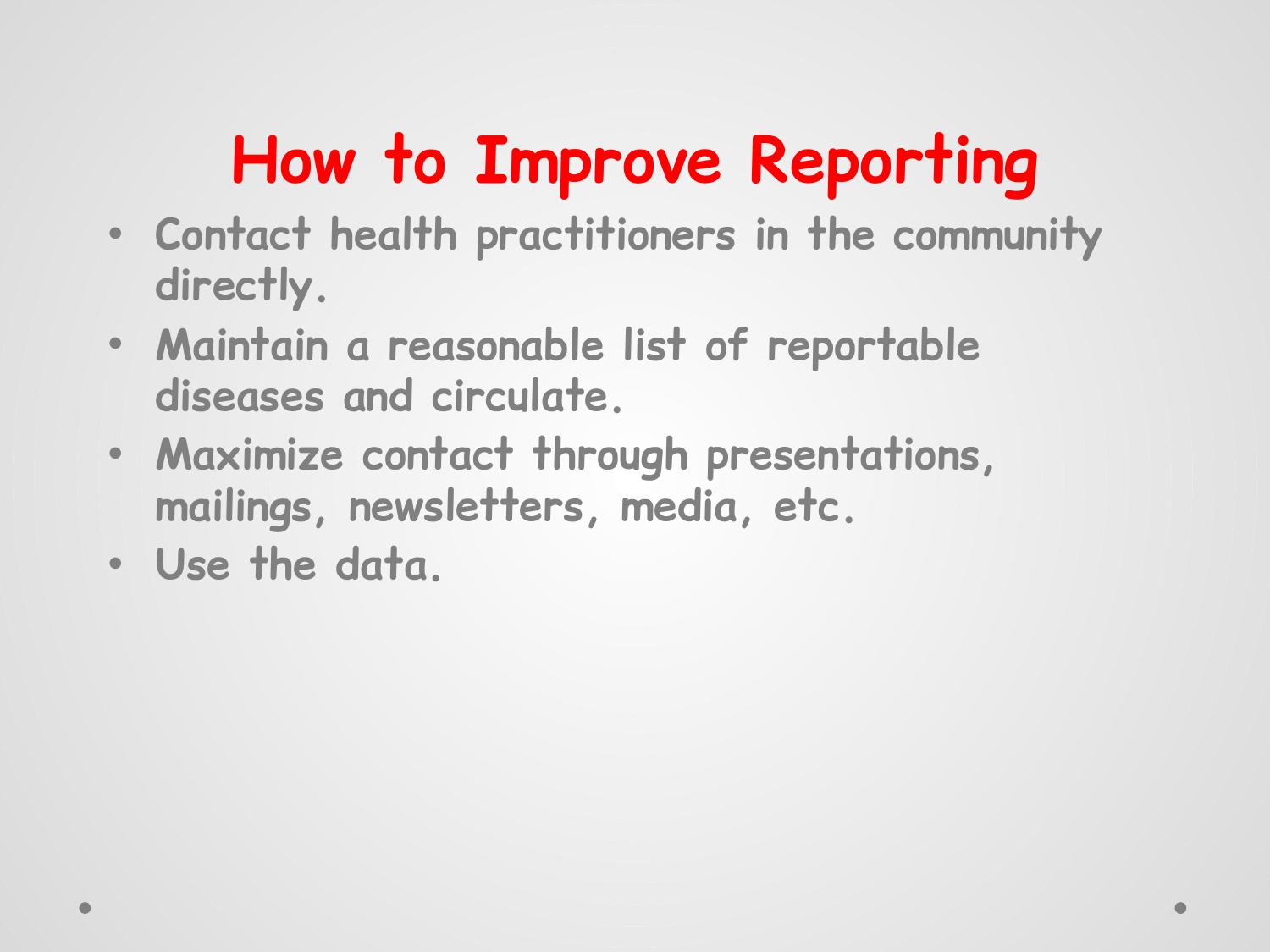

# How to Improve Reporting
Contact health practitioners in the community directly.
Maintain a reasonable list of reportable diseases and circulate.
Maximize contact through presentations, mailings, newsletters, media, etc.
Use the data.